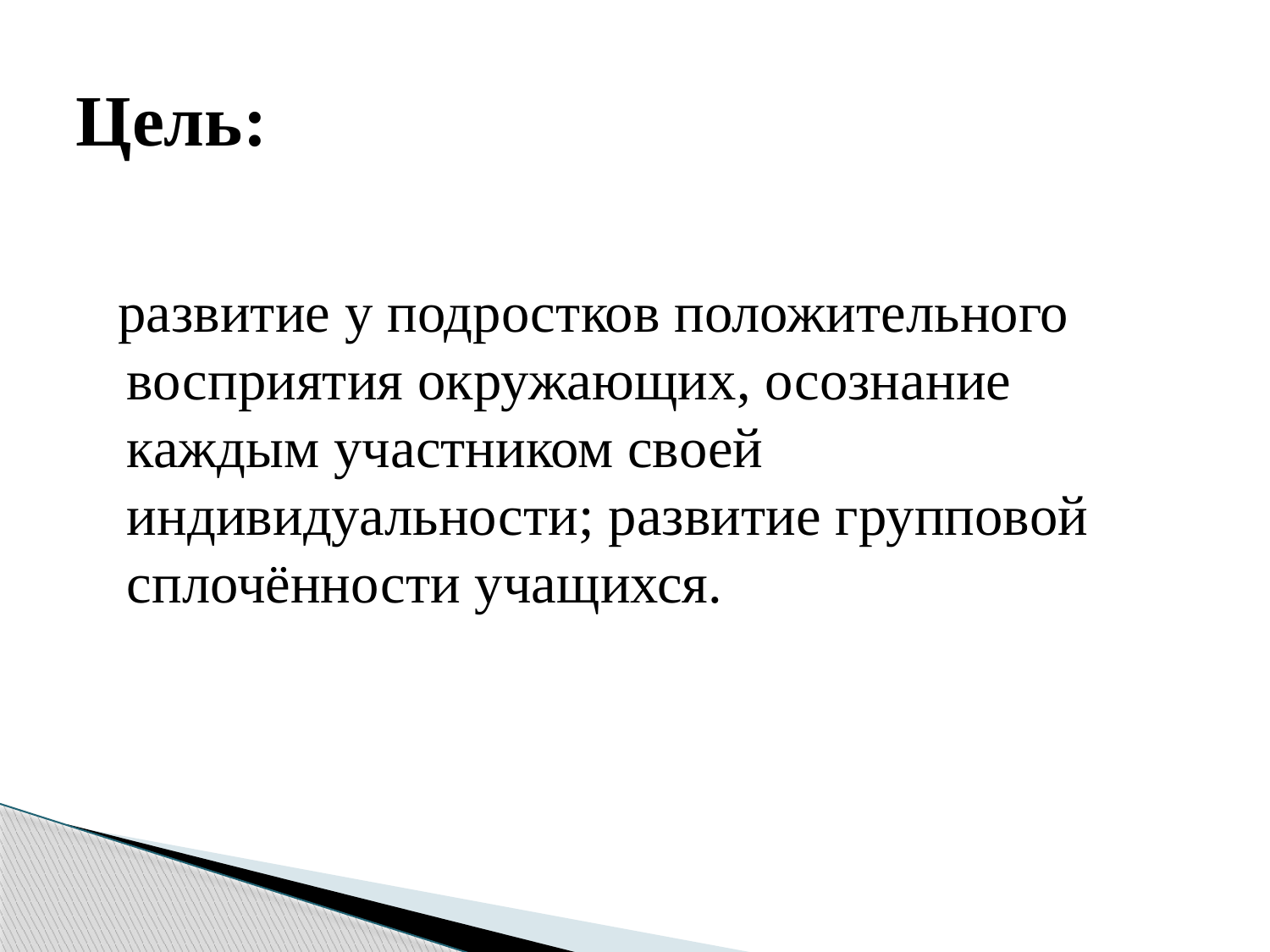

# Цель:

  развитие у подростков положительного восприятия окружающих, осознание каждым участником своей индивидуальности; развитие групповой сплочённости учащихся.